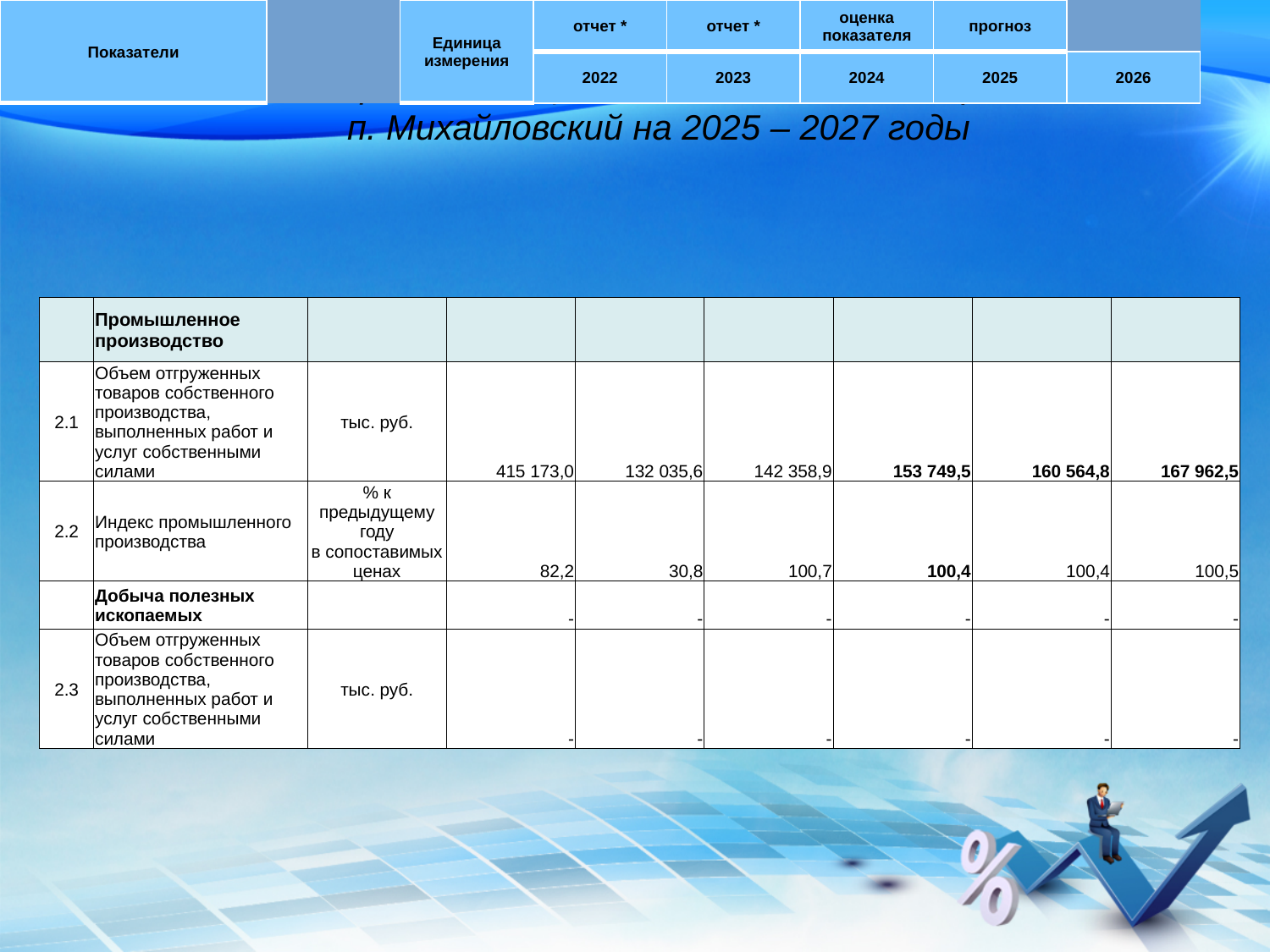

Показатели прогноза социально-экономического развития МО п. Михайловский на 2025 – 2027 годы

| Показатели |  | Единица измерения | отчет \* | отчет \* | оценка показателя | прогноз |  |  |
| --- | --- | --- | --- | --- | --- | --- | --- | --- |
|  |  |  | 2022 | 2023 | 2024 | 2025 | 2026 | 2027 |
|  | Промышленное производство |  |  |  |  |  |  |  |
| --- | --- | --- | --- | --- | --- | --- | --- | --- |
| 2.1 | Объем отгруженных товаров собственного производства, выполненных работ и услуг собственными силами | тыс. руб. | 415 173,0 | 132 035,6 | 142 358,9 | 153 749,5 | 160 564,8 | 167 962,5 |
| 2.2 | Индекс промышленного производства | % к предыдущему году в сопоставимых ценах | 82,2 | 30,8 | 100,7 | 100,4 | 100,4 | 100,5 |
|  | Добыча полезных ископаемых |  | - | - | - | - | - | - |
| 2.3 | Объем отгруженных товаров собственного производства, выполненных работ и услуг собственными силами | тыс. руб. | - | - | - | - | - | - |